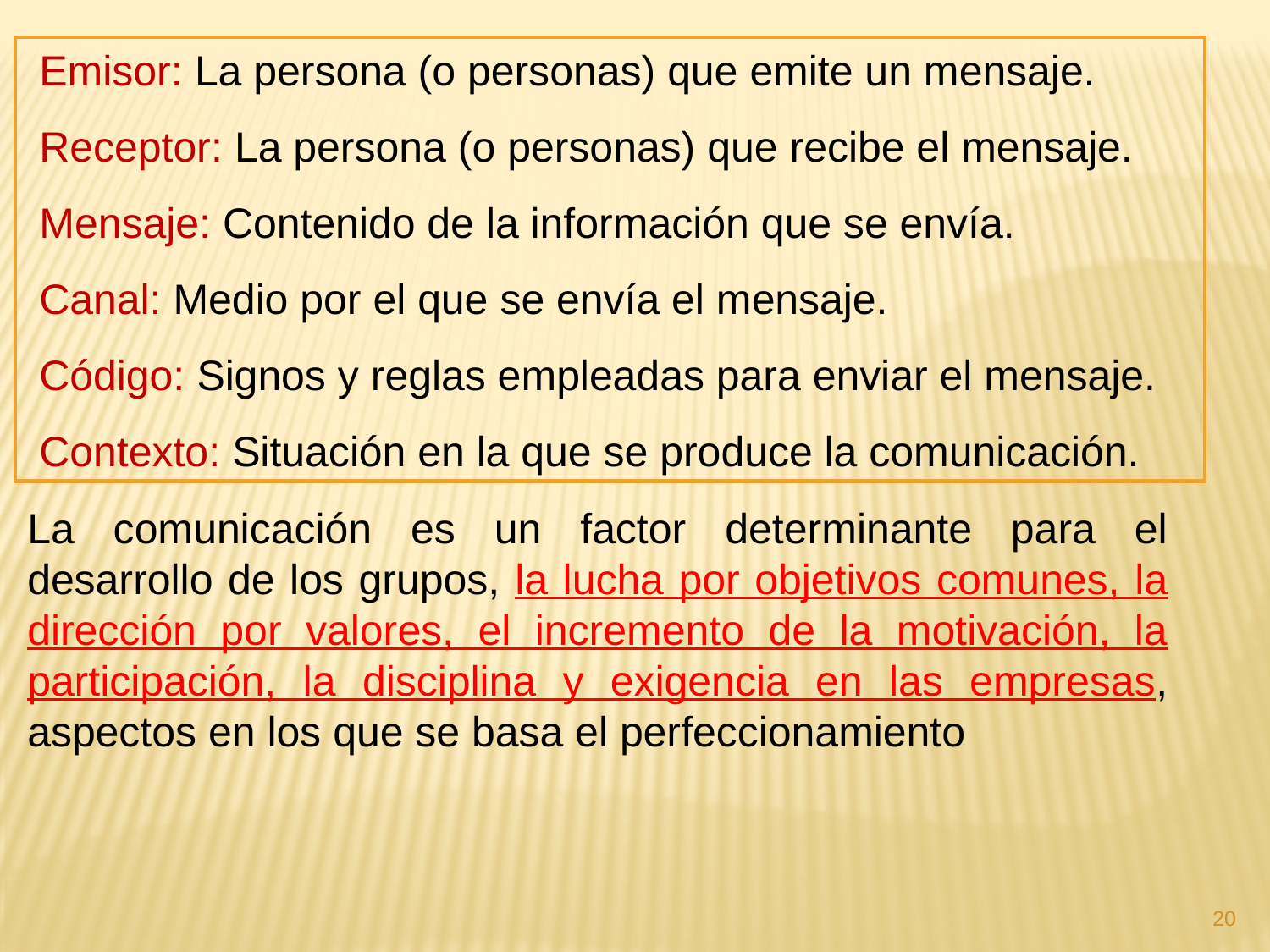

Emisor: La persona (o personas) que emite un mensaje.
 Receptor: La persona (o personas) que recibe el mensaje.
 Mensaje: Contenido de la información que se envía.
 Canal: Medio por el que se envía el mensaje.
 Código: Signos y reglas empleadas para enviar el mensaje.
 Contexto: Situación en la que se produce la comunicación.
La comunicación es un factor determinante para el desarrollo de los grupos, la lucha por objetivos comunes, la dirección por valores, el incremento de la motivación, la participación, la disciplina y exigencia en las empresas, aspectos en los que se basa el perfeccionamiento
20